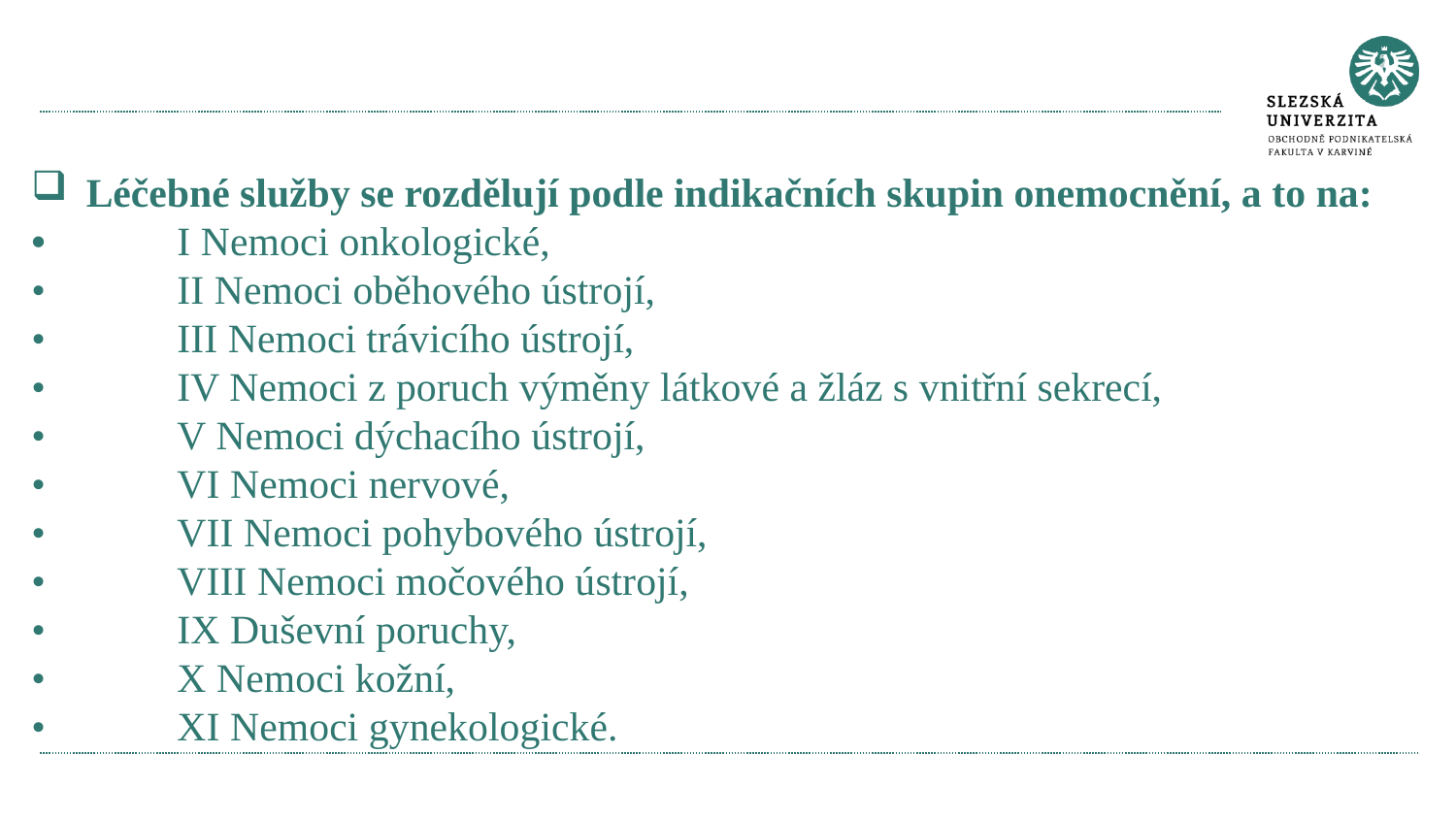

#
Léčebné služby se rozdělují podle indikačních skupin onemocnění, a to na:
•	I Nemoci onkologické,
•	II Nemoci oběhového ústrojí,
•	III Nemoci trávicího ústrojí,
•	IV Nemoci z poruch výměny látkové a žláz s vnitřní sekrecí,
•	V Nemoci dýchacího ústrojí,
•	VI Nemoci nervové,
•	VII Nemoci pohybového ústrojí,
•	VIII Nemoci močového ústrojí,
•	IX Duševní poruchy,
•	X Nemoci kožní,
•	XI Nemoci gynekologické.